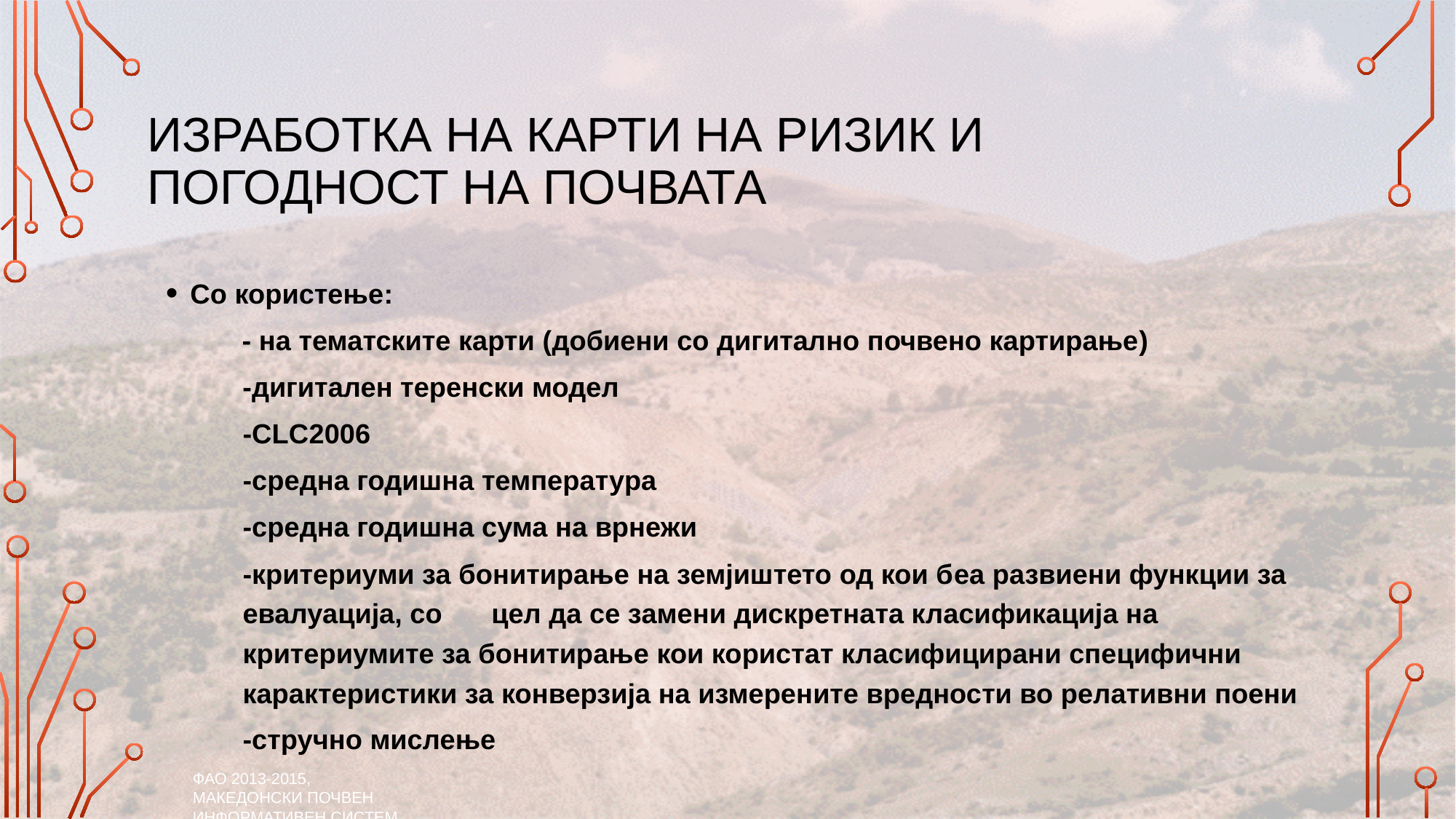

# Изработка на карти на ризик и  погодност на почвата
Со користење:
- на тематските карти (добиени со дигитално почвено картирање)
-дигитален теренски модел
-CLC2006
-средна годишна температура
-средна годишна сума на врнежи
-критериуми за бонитирање на земјиштето од кои беа развиени функции за евалуација, со	цел да се замени дискретната класификација на критериумите за бонитирање кои користат класифицирани специфични карактеристики за конверзија на измерените вредности во релативни поени
-стручно мислење

ФАО 2013-2015,
Македонски Почвен Информативен Систем